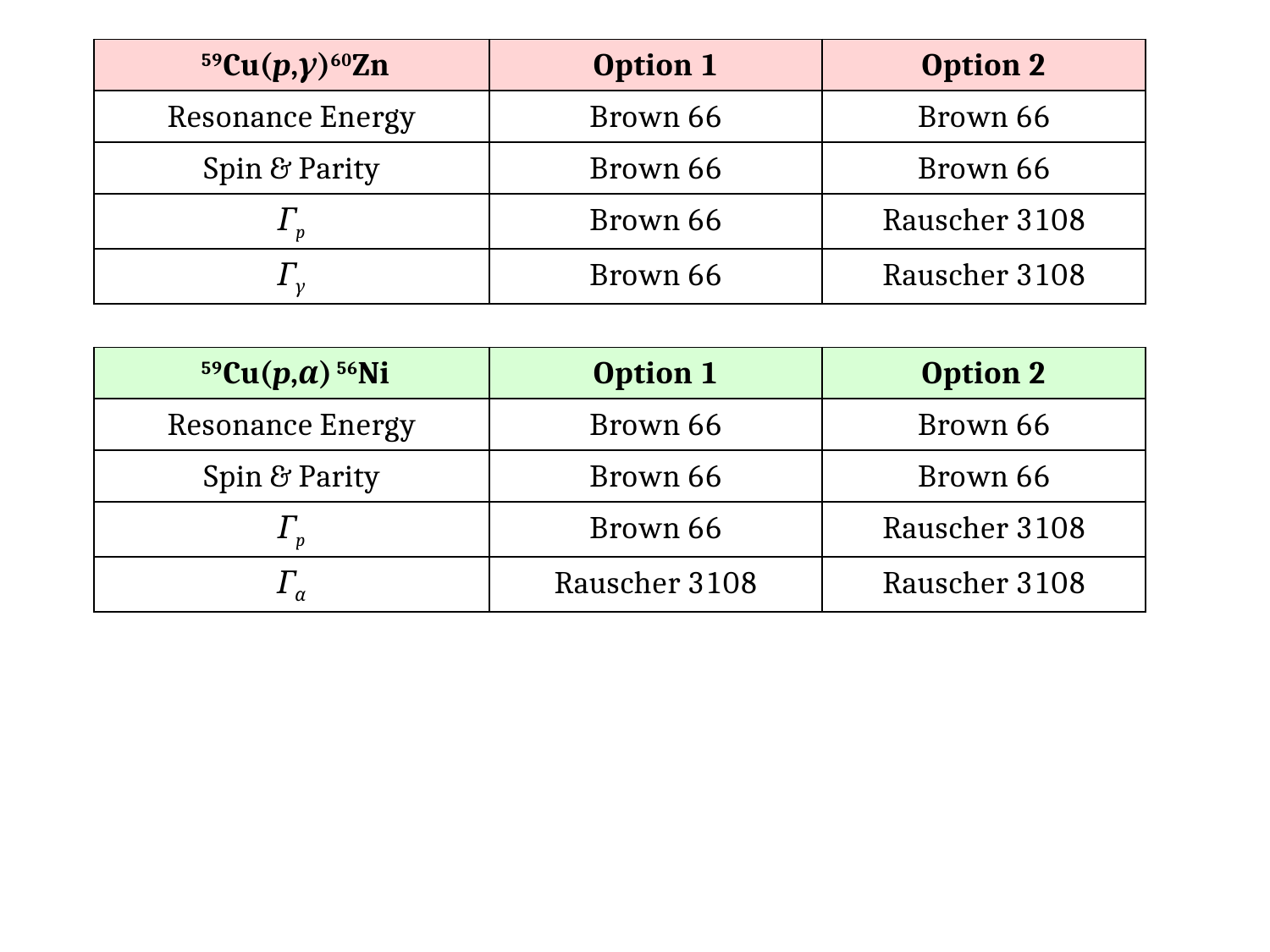

| 59Cu(p,γ)60Zn | Option 1 | Option 2 |
| --- | --- | --- |
| Resonance Energy | Brown 66 | Brown 66 |
| Spin & Parity | Brown 66 | Brown 66 |
| Γp | Brown 66 | Rauscher 3108 |
| Γγ | Brown 66 | Rauscher 3108 |
| 59Cu(p,α) 56Ni | Option 1 | Option 2 |
| --- | --- | --- |
| Resonance Energy | Brown 66 | Brown 66 |
| Spin & Parity | Brown 66 | Brown 66 |
| Γp | Brown 66 | Rauscher 3108 |
| Γα | Rauscher 3108 | Rauscher 3108 |